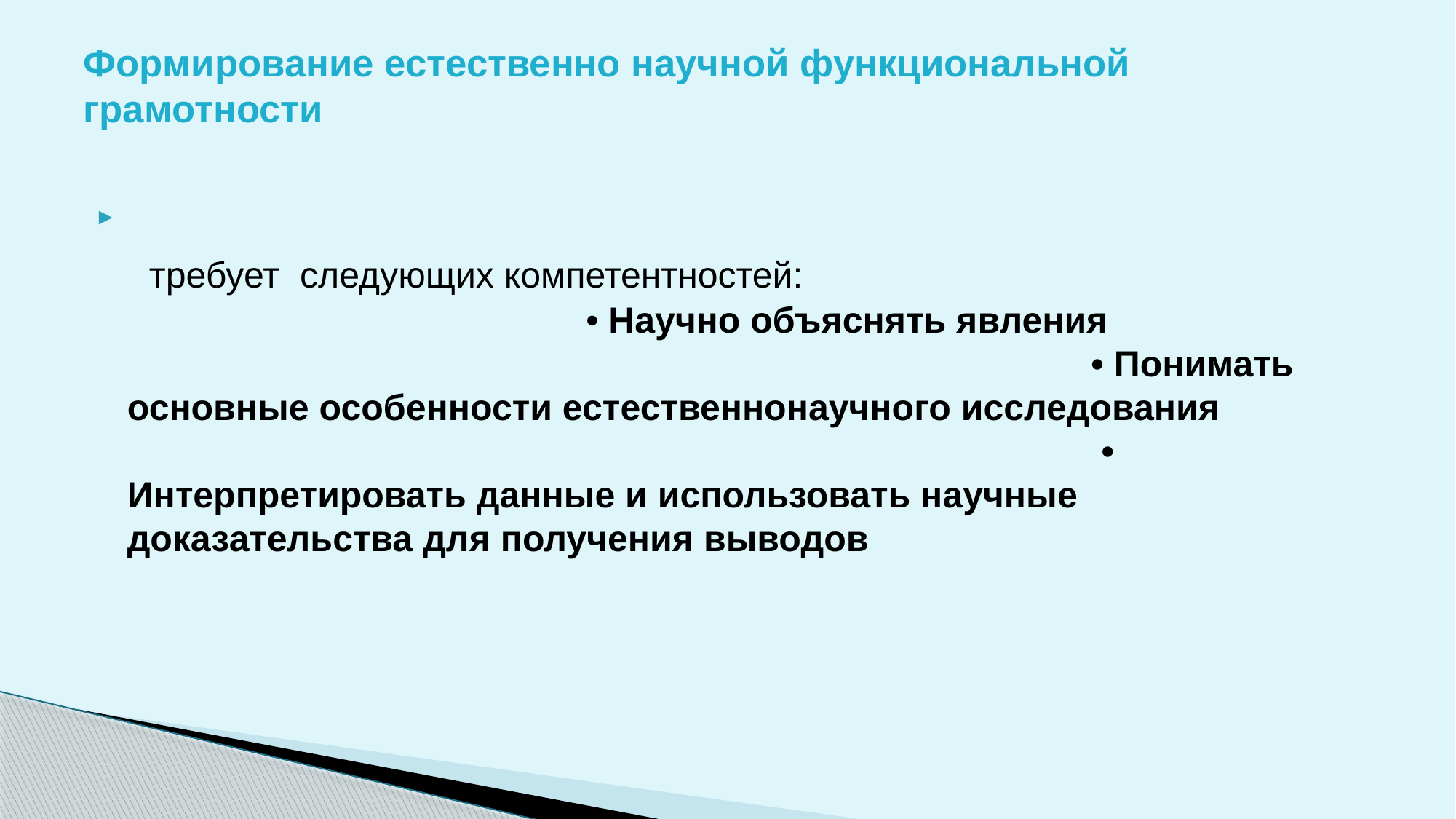

# Формирование естественно научной функциональной грамотности
  требует  следующих компетентностей:                                                                                                     • Научно объяснять явления                                                                                                                         • Понимать основные особенности естественнонаучного исследования                                                                                                               • Интерпретировать данные и использовать научные доказательства для получения выводов